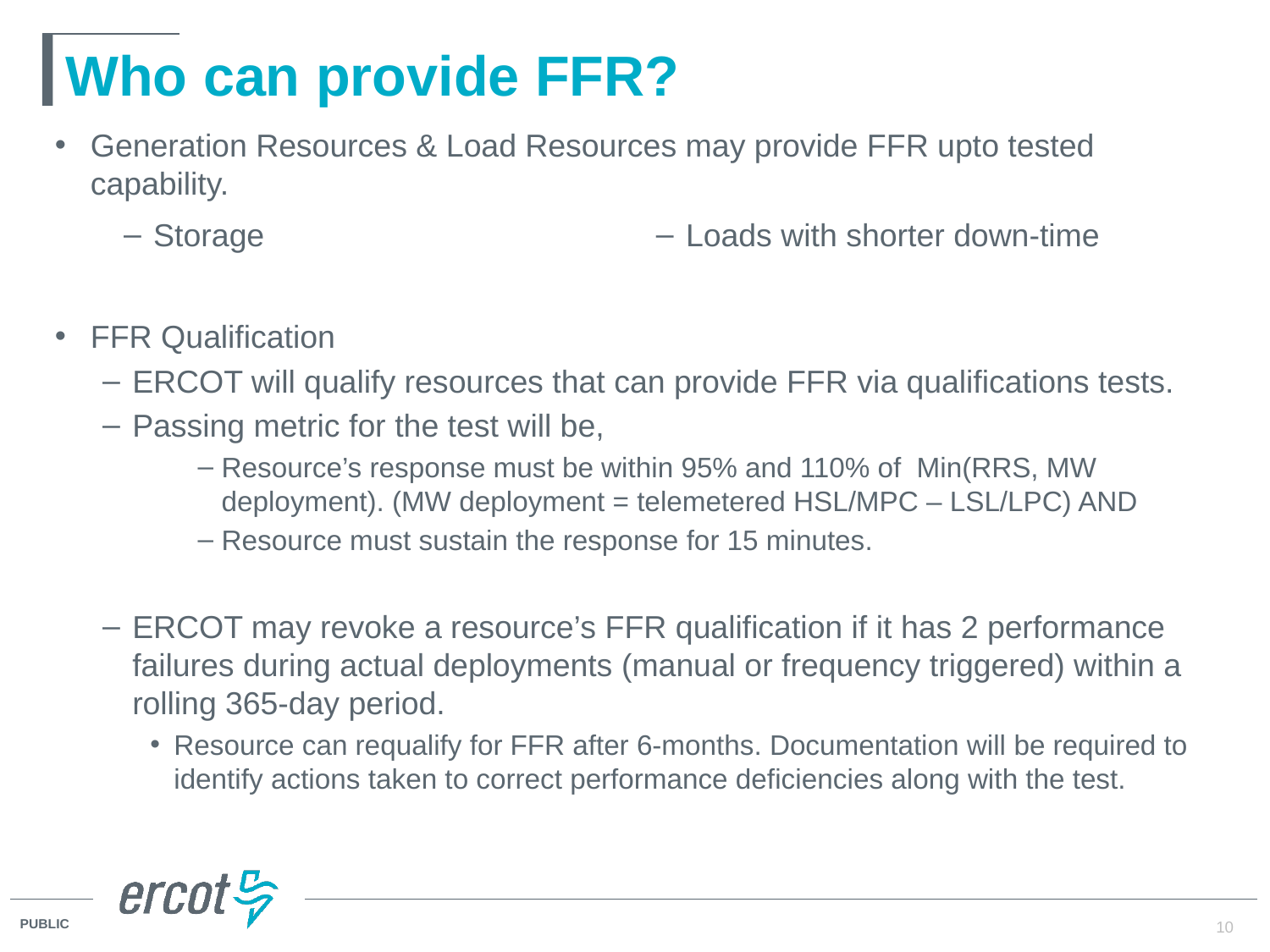

# Who can provide FFR?
Generation Resources & Load Resources may provide FFR upto tested capability.

Storage

Loads with shorter down-time

FFR Qualification
ERCOT will qualify resources that can provide FFR via qualifications tests.
Passing metric for the test will be,
Resource’s response must be within 95% and 110% of  Min(RRS, MW deployment). (MW deployment = telemetered HSL/MPC – LSL/LPC) AND
Resource must sustain the response for 15 minutes.

ERCOT may revoke a resource’s FFR qualification if it has 2 performance failures during actual deployments (manual or frequency triggered) within a rolling 365-day period.
Resource can requalify for FFR after 6-months. Documentation will be required to identify actions taken to correct performance deficiencies along with the test.

10